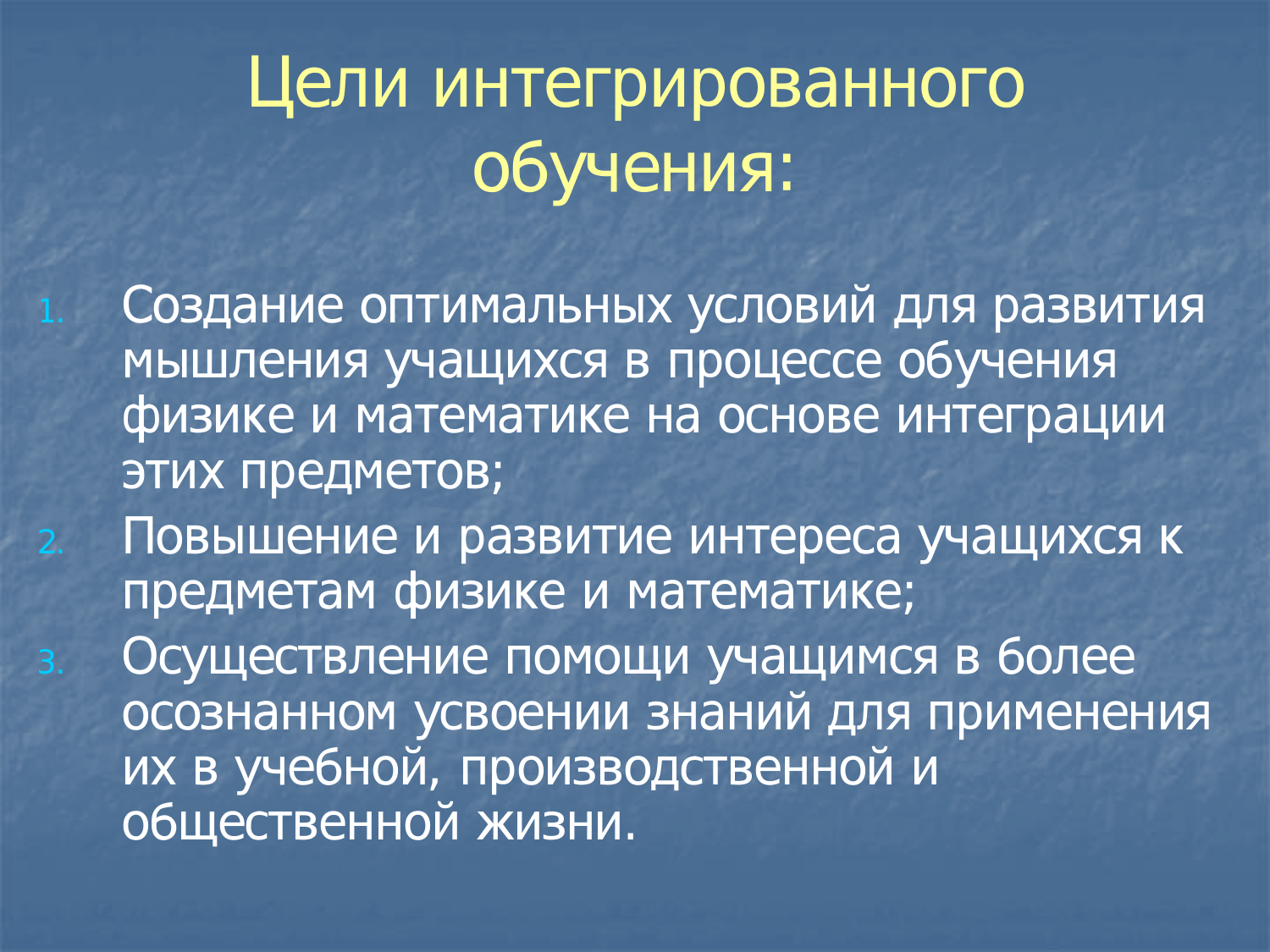

# Цели интегрированного обучения:
Создание оптимальных условий для развития мышления учащихся в процессе обучения физике и математике на основе интеграции этих предметов;
Повышение и развитие интереса учащихся к предметам физике и математике;
Осуществление помощи учащимся в более осознанном усвоении знаний для применения их в учебной, производственной и общественной жизни.